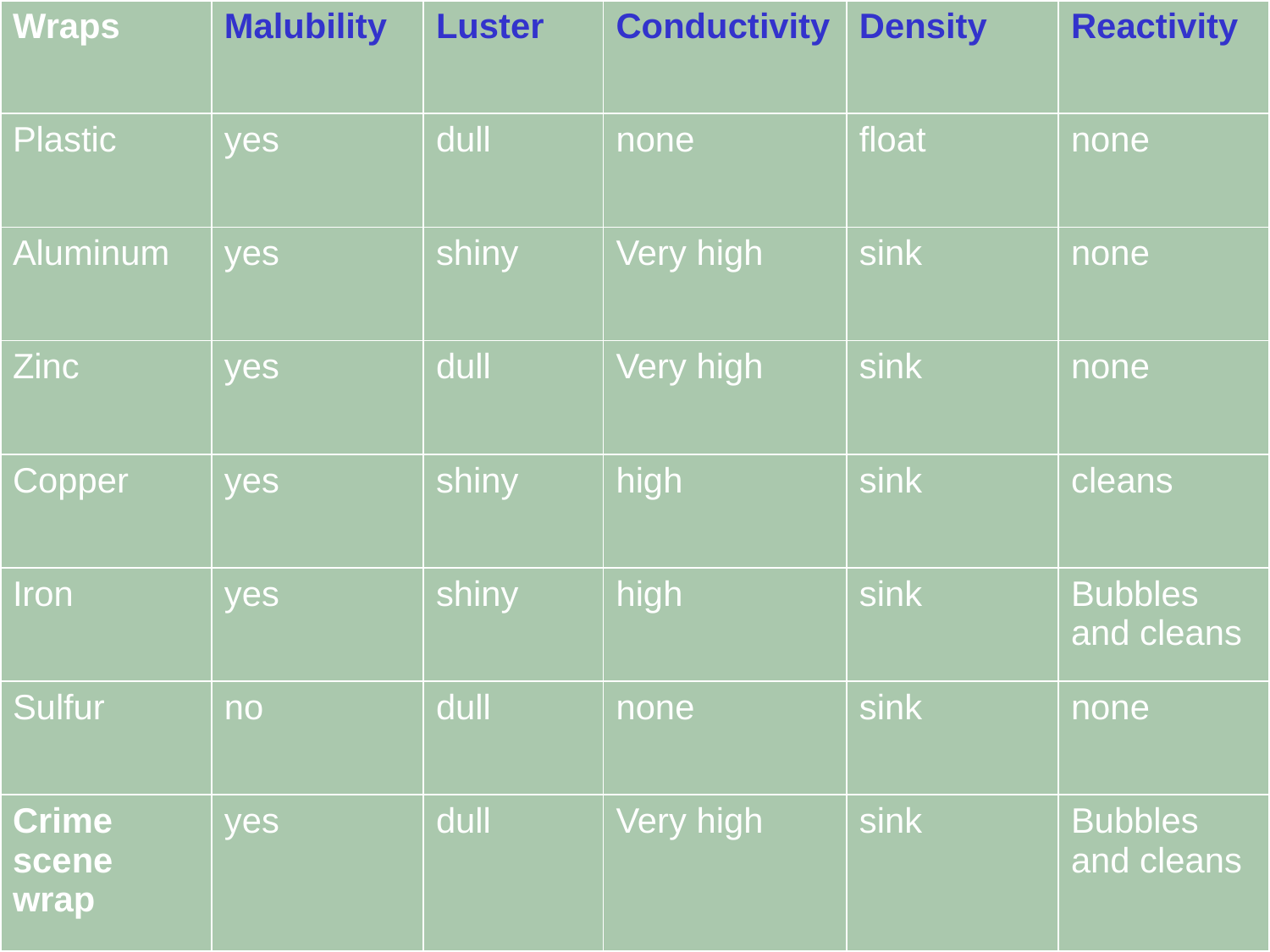

| Wraps | Malubility | Luster | Conductivity | Density | Reactivity |
| --- | --- | --- | --- | --- | --- |
| Plastic | yes | dull | none | float | none |
| Aluminum | yes | shiny | Very high | sink | none |
| Zinc | yes | dull | Very high | sink | none |
| Copper | yes | shiny | high | sink | cleans |
| Iron | yes | shiny | high | sink | Bubbles and cleans |
| Sulfur | no | dull | none | sink | none |
| Crime scene wrap | yes | dull | Very high | sink | Bubbles and cleans |